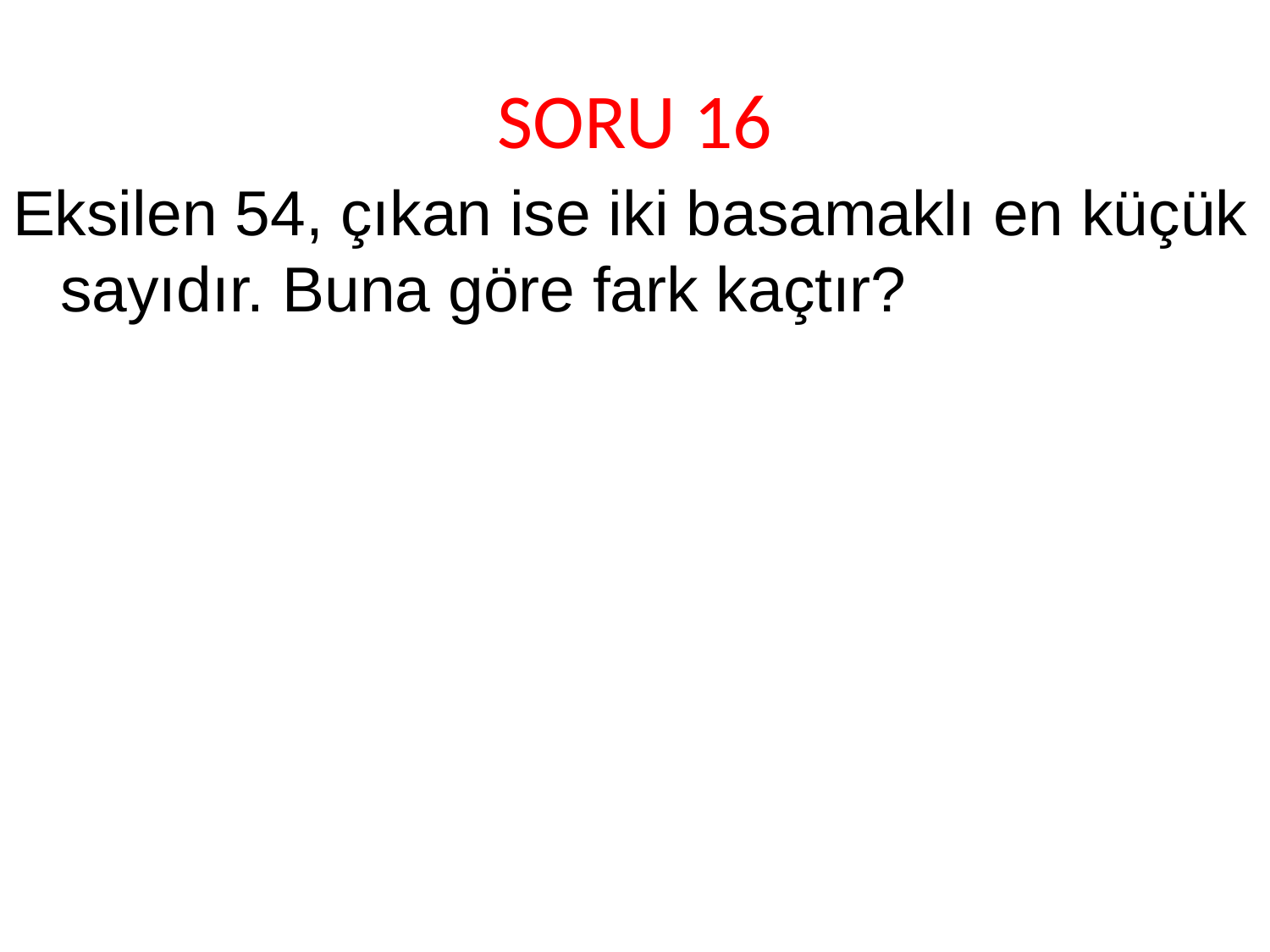

# SORU 16
Eksilen 54, çıkan ise iki basamaklı en küçük sayıdır. Buna göre fark kaçtır?